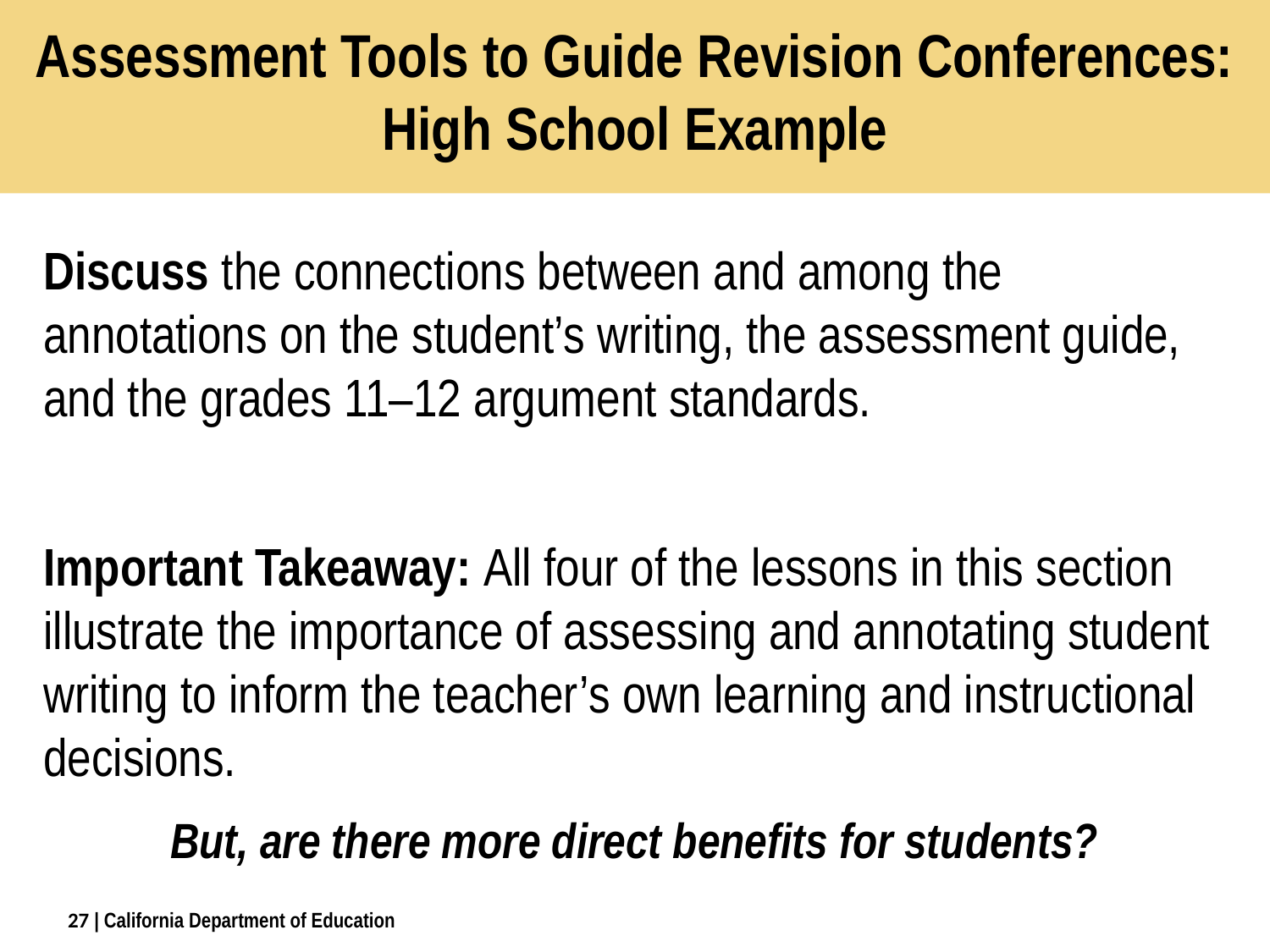

# Assessment Tools to Guide Revision Conferences: High School Example
Discuss the connections between and among the annotations on the student’s writing, the assessment guide, and the grades 11–12 argument standards.

Important Takeaway: All four of the lessons in this section illustrate the importance of assessing and annotating student writing to inform the teacher’s own learning and instructional decisions.
But, are there more direct benefits for students?
27
| California Department of Education